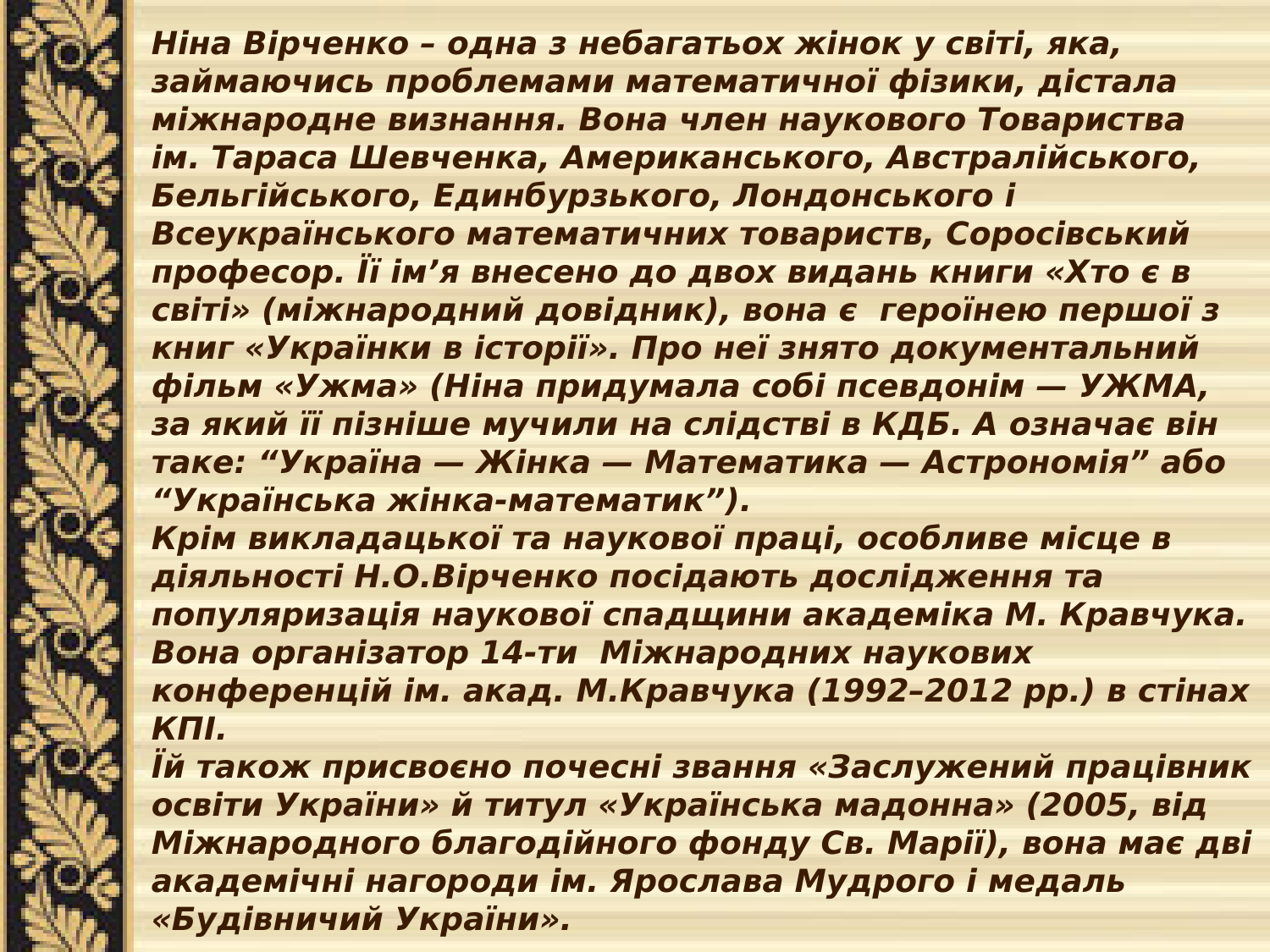

Ніна Вірченко – одна з небагатьох жінок у світі, яка, займаючись проблемами математичної фізики, дістала міжнародне визнання. Вона член наукового Товариства
ім. Тараса Шевченка, Американського, Австралійського, Бельгійського, Единбурзького, Лондонського і Всеукраїнського математичних товариств, Соросівський професор. Її ім’я внесено до двох видань книги «Хто є в світі» (міжнародний довідник), вона є  героїнею першої з книг «Українки в історії». Про неї знято документальний фільм «Ужма» (Ніна придумала собі псевдонім — УЖМА, за який її пізніше мучили на слідстві в КДБ. А означає він таке: “Україна — Жінка — Математика — Астрономія” або “Українська жінка-математик”).
Крім викладацької та наукової праці, особливе місце в діяльності Н.О.Вірченко посідають дослідження та популяризація наукової спадщини академіка М. Кравчука. Вона організатор 14-ти  Міжнародних наукових конференцій ім. акад. М.Кравчука (1992–2012 рр.) в стінах КПІ.
Їй також присвоєно почесні звання «Заслужений працівник освіти України» й титул «Українська мадонна» (2005, від Міжнародного благодійного фонду Св. Марії), вона має дві академічні нагороди ім. Ярослава Мудрого і медаль «Будівничий України».